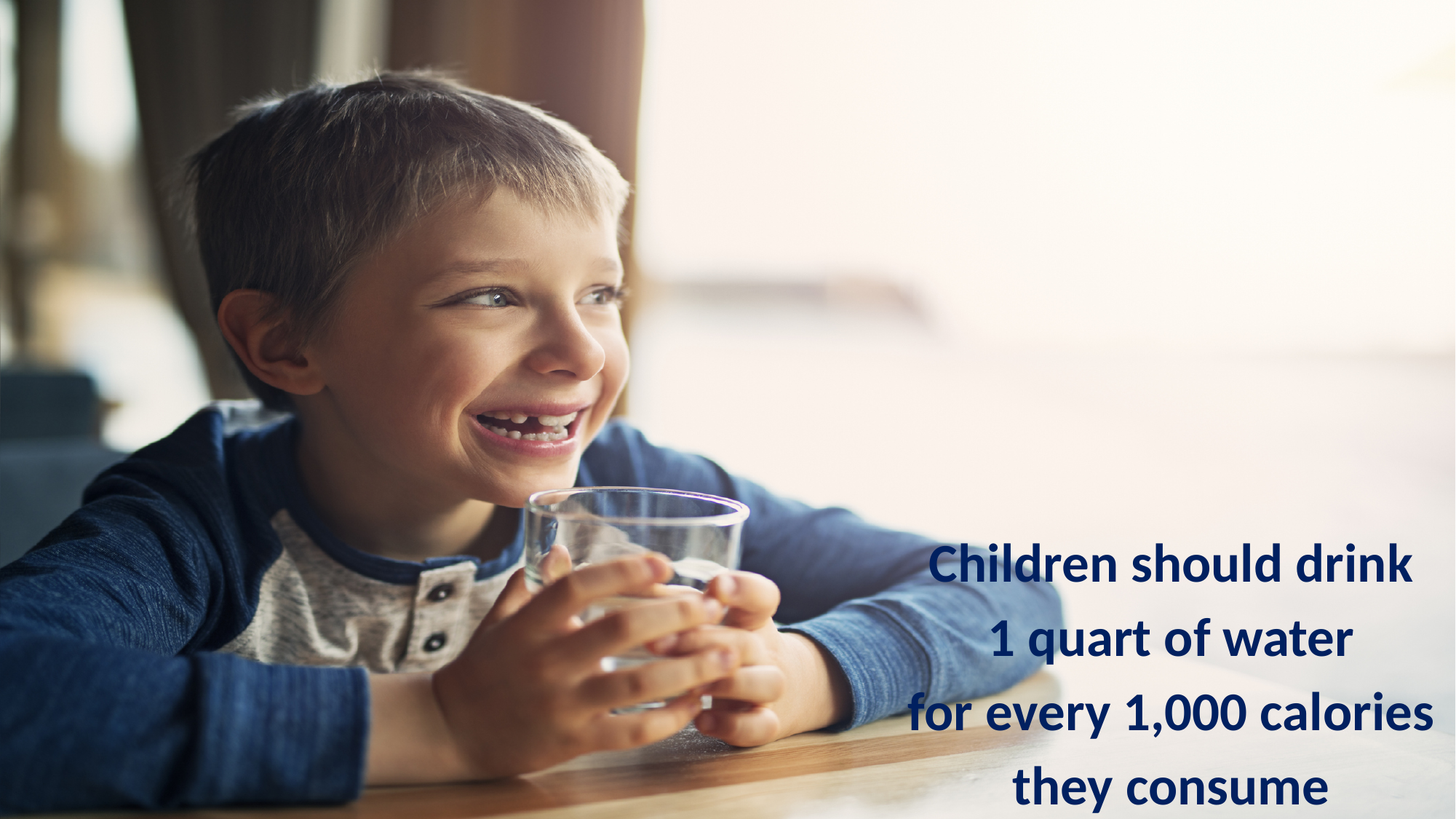

Children should drink
1 quart of water
for every 1,000 calories
they consume